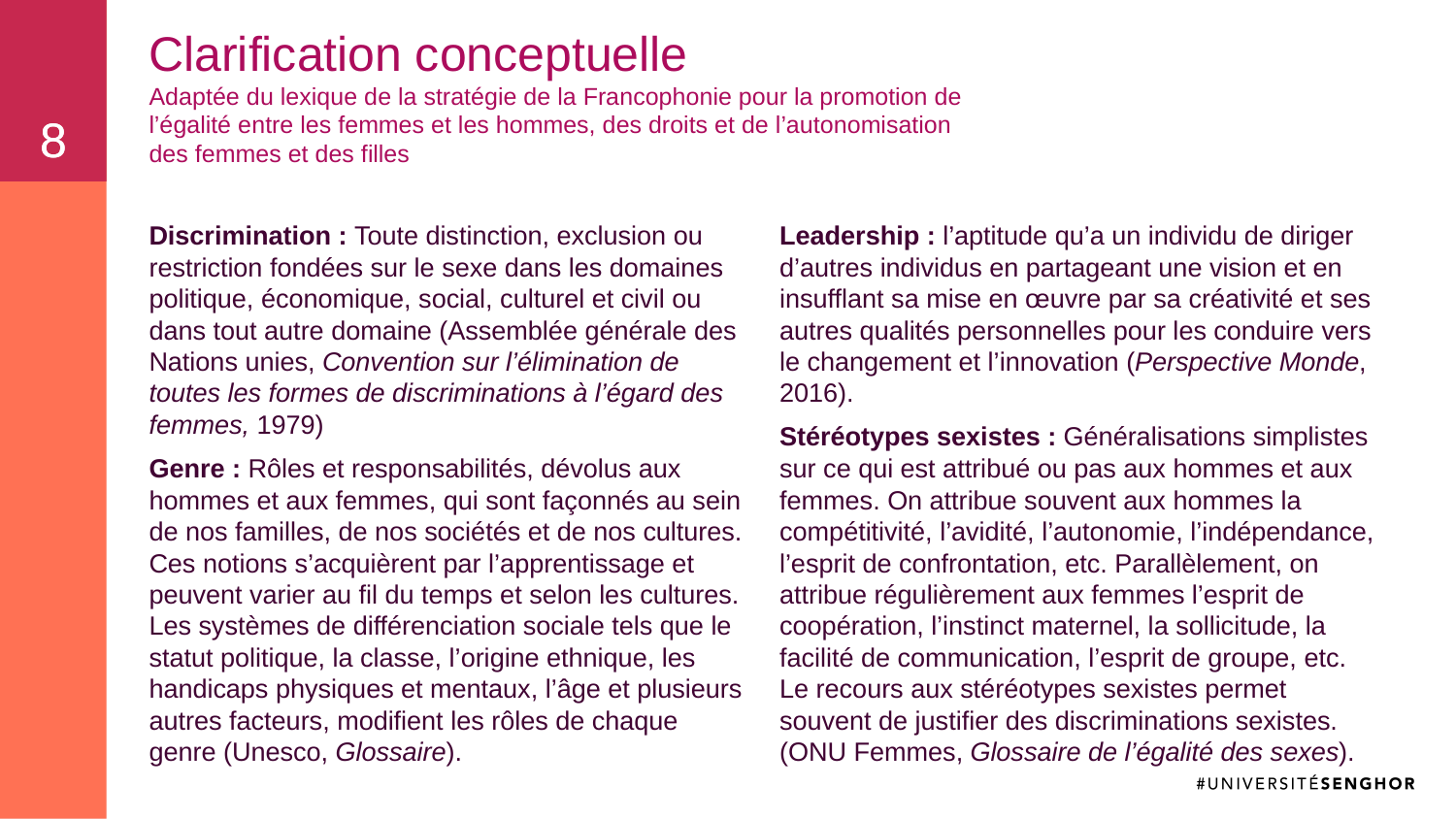

8
8
# Clarification conceptuelle
Adaptée du lexique de la stratégie de la Francophonie pour la promotion de l’égalité entre les femmes et les hommes, des droits et de l’autonomisation des femmes et des filles
Discrimination : Toute distinction, exclusion ou restriction fondées sur le sexe dans les domaines politique, économique, social, culturel et civil ou dans tout autre domaine (Assemblée générale des Nations unies, Convention sur l’élimination de toutes les formes de discriminations à l’égard des femmes, 1979)
Genre : Rôles et responsabilités, dévolus aux hommes et aux femmes, qui sont façonnés au sein de nos familles, de nos sociétés et de nos cultures. Ces notions s’acquièrent par l’apprentissage et peuvent varier au fil du temps et selon les cultures. Les systèmes de différenciation sociale tels que le statut politique, la classe, l’origine ethnique, les handicaps physiques et mentaux, l’âge et plusieurs autres facteurs, modifient les rôles de chaque genre (Unesco, Glossaire).

Leadership : l’aptitude qu’a un individu de diriger d’autres individus en partageant une vision et en insufflant sa mise en œuvre par sa créativité et ses autres qualités personnelles pour les conduire vers le changement et l’innovation (Perspective Monde, 2016).
Stéréotypes sexistes : Généralisations simplistes sur ce qui est attribué ou pas aux hommes et aux femmes. On attribue souvent aux hommes la compétitivité, l’avidité, l’autonomie, l’indépendance, l’esprit de confrontation, etc. Parallèlement, on attribue régulièrement aux femmes l’esprit de coopération, l’instinct maternel, la sollicitude, la facilité de communication, l’esprit de groupe, etc. Le recours aux stéréotypes sexistes permet souvent de justifier des discriminations sexistes. (ONU Femmes, Glossaire de l’égalité des sexes).